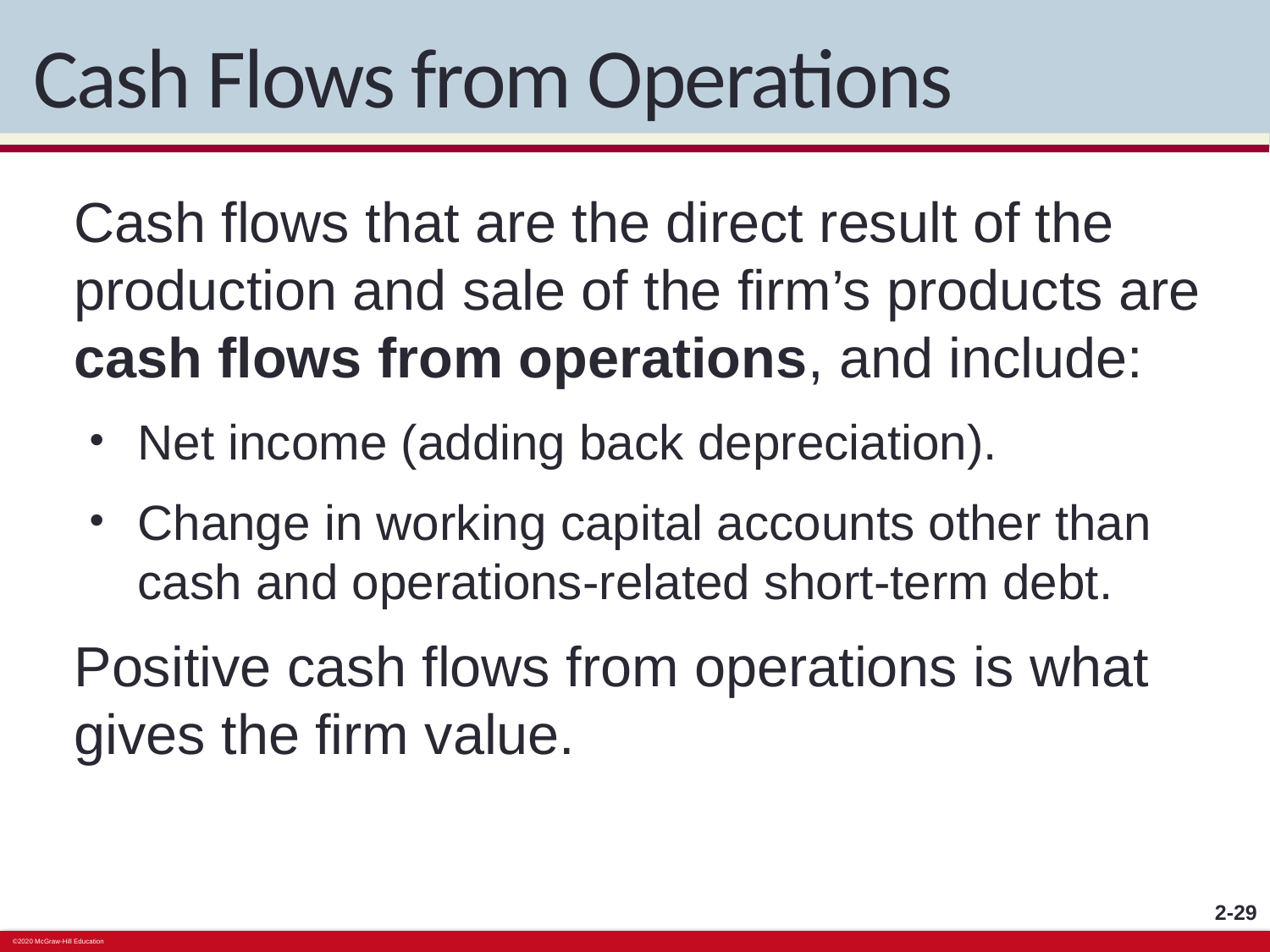

# Cash Flows from Operations
Cash flows that are the direct result of the production and sale of the firm’s products are cash flows from operations, and include:
Net income (adding back depreciation).
Change in working capital accounts other than cash and operations-related short-term debt.
Positive cash flows from operations is what gives the firm value.